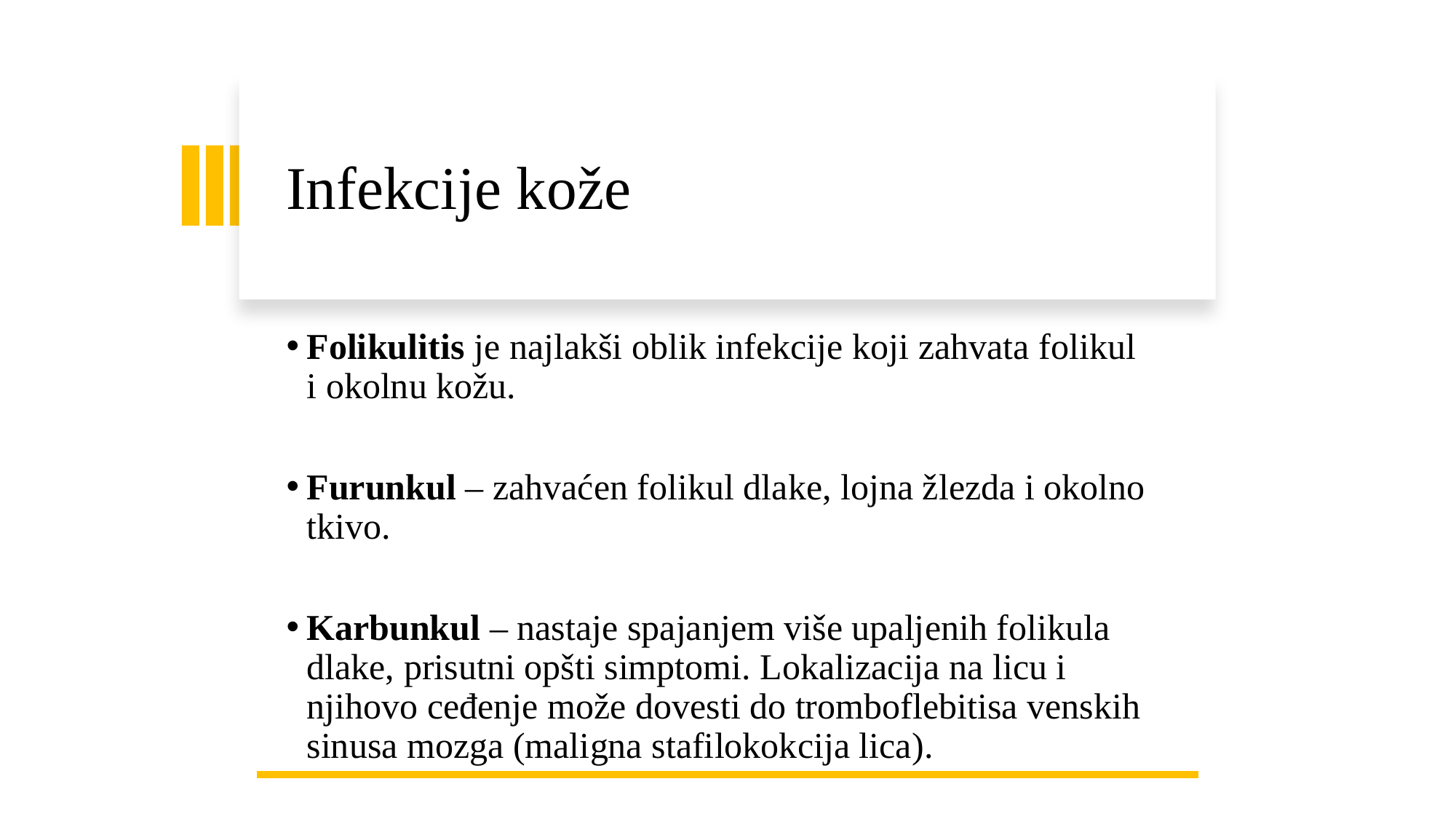

# Infekcije kože

Folikulitis je najlakši oblik infekcije koji zahvata folikul i okolnu kožu.

Furunkul – zahvaćen folikul dlake, lojna žlezda i okolno tkivo.

Karbunkul – nastaje spajanjem više upaljenih folikula dlake, prisutni opšti simptomi. Lokalizacija na licu i njihovo ceđenje može dovesti do tromboflebitisa venskih sinusa mozga (maligna stafilokokcija lica).